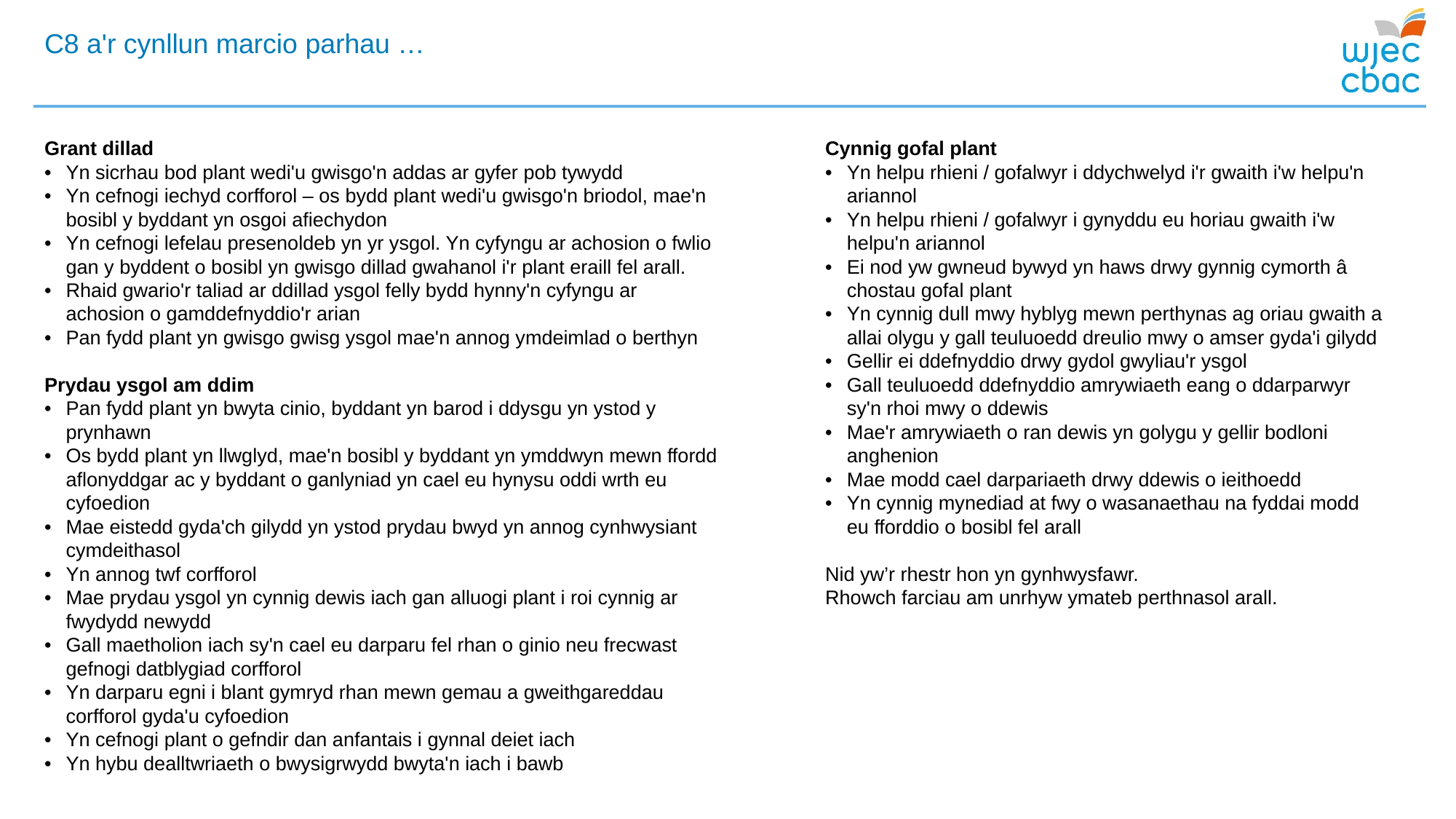

# C8 a'r cynllun marcio parhau …
Grant dillad
•	Yn sicrhau bod plant wedi'u gwisgo'n addas ar gyfer pob tywydd
•	Yn cefnogi iechyd corfforol – os bydd plant wedi'u gwisgo'n briodol, mae'n bosibl y byddant yn osgoi afiechydon
•	Yn cefnogi lefelau presenoldeb yn yr ysgol. Yn cyfyngu ar achosion o fwlio gan y byddent o bosibl yn gwisgo dillad gwahanol i'r plant eraill fel arall.
•	Rhaid gwario'r taliad ar ddillad ysgol felly bydd hynny'n cyfyngu ar achosion o gamddefnyddio'r arian
•	Pan fydd plant yn gwisgo gwisg ysgol mae'n annog ymdeimlad o berthyn

Prydau ysgol am ddim
•	Pan fydd plant yn bwyta cinio, byddant yn barod i ddysgu yn ystod y prynhawn
•	Os bydd plant yn llwglyd, mae'n bosibl y byddant yn ymddwyn mewn ffordd aflonyddgar ac y byddant o ganlyniad yn cael eu hynysu oddi wrth eu cyfoedion
•	Mae eistedd gyda'ch gilydd yn ystod prydau bwyd yn annog cynhwysiant cymdeithasol
•	Yn annog twf corfforol
•	Mae prydau ysgol yn cynnig dewis iach gan alluogi plant i roi cynnig ar fwydydd newydd
•	Gall maetholion iach sy'n cael eu darparu fel rhan o ginio neu frecwast gefnogi datblygiad corfforol
•	Yn darparu egni i blant gymryd rhan mewn gemau a gweithgareddau corfforol gyda'u cyfoedion
•	Yn cefnogi plant o gefndir dan anfantais i gynnal deiet iach
•	Yn hybu dealltwriaeth o bwysigrwydd bwyta'n iach i bawb

Cynnig gofal plant
•	Yn helpu rhieni / gofalwyr i ddychwelyd i'r gwaith i'w helpu'n ariannol
•	Yn helpu rhieni / gofalwyr i gynyddu eu horiau gwaith i'w helpu'n ariannol
•	Ei nod yw gwneud bywyd yn haws drwy gynnig cymorth â chostau gofal plant
•	Yn cynnig dull mwy hyblyg mewn perthynas ag oriau gwaith a allai olygu y gall teuluoedd dreulio mwy o amser gyda'i gilydd
•	Gellir ei ddefnyddio drwy gydol gwyliau'r ysgol
•	Gall teuluoedd ddefnyddio amrywiaeth eang o ddarparwyr sy'n rhoi mwy o ddewis
•	Mae'r amrywiaeth o ran dewis yn golygu y gellir bodloni anghenion
•	Mae modd cael darpariaeth drwy ddewis o ieithoedd
•	Yn cynnig mynediad at fwy o wasanaethau na fyddai modd eu fforddio o bosibl fel arall

Nid yw’r rhestr hon yn gynhwysfawr.
Rhowch farciau am unrhyw ymateb perthnasol arall.